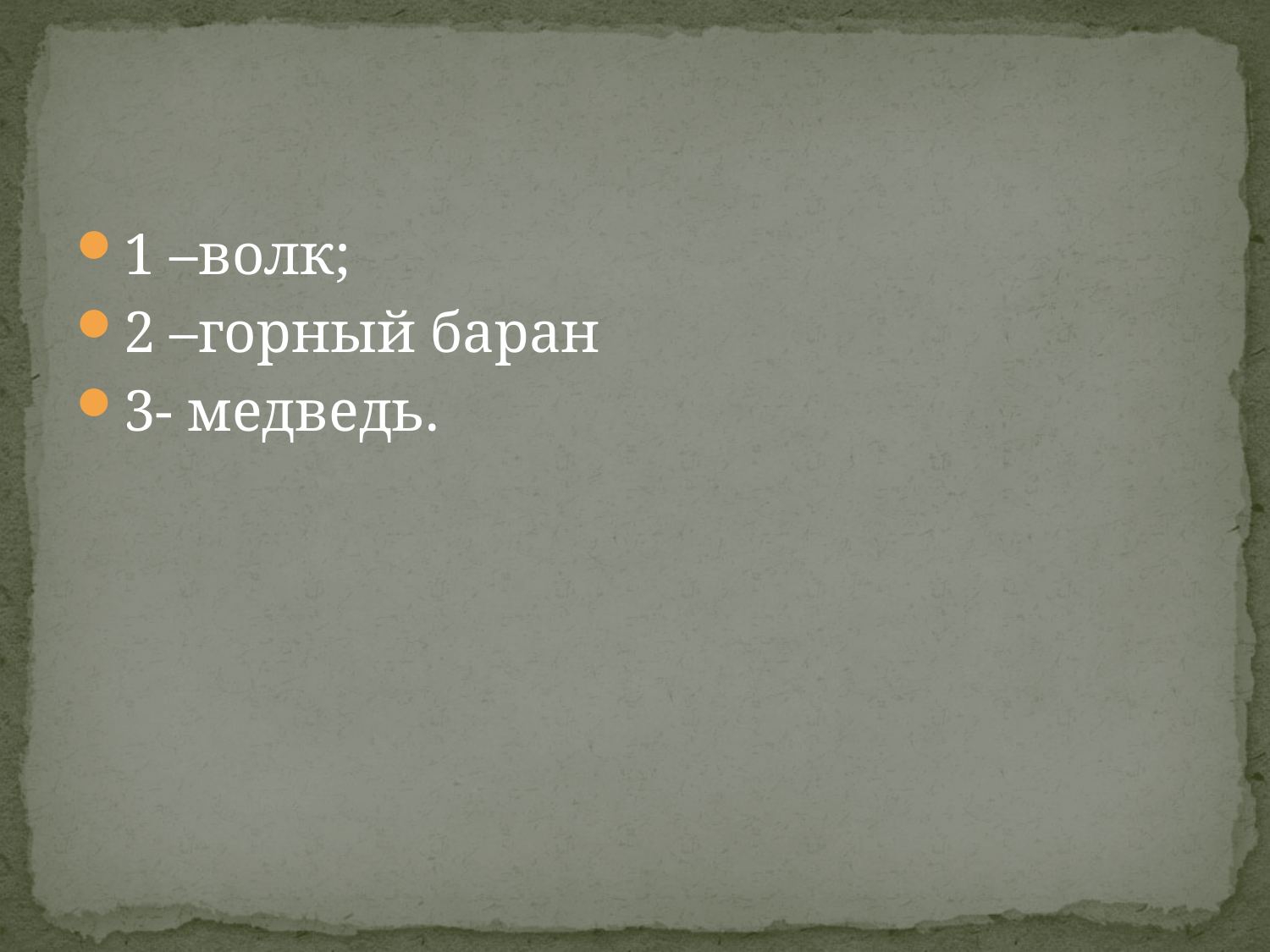

#
1 –волк;
2 –горный баран
3- медведь.